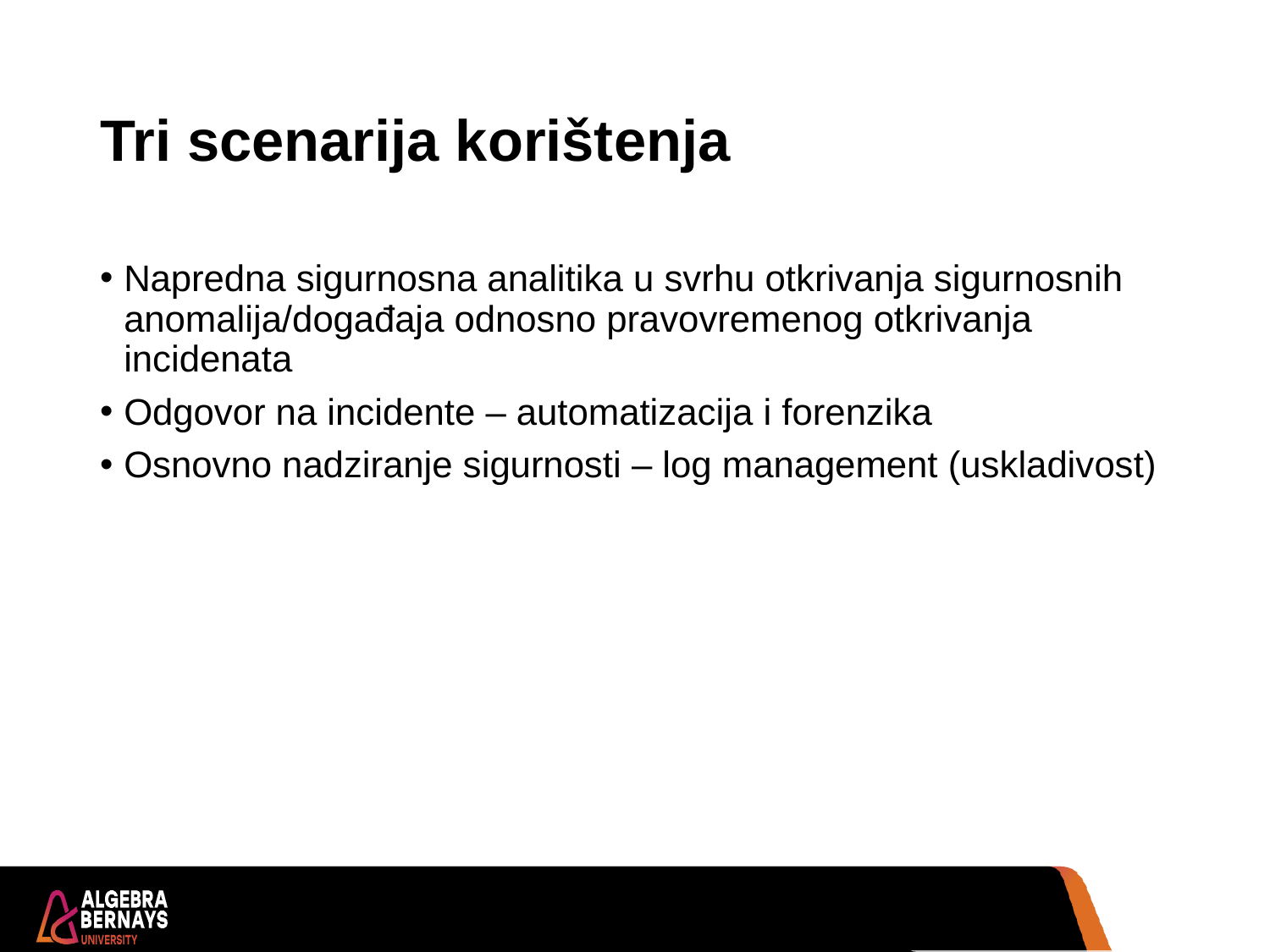

# Tri scenarija korištenja
Napredna sigurnosna analitika u svrhu otkrivanja sigurnosnih anomalija/događaja odnosno pravovremenog otkrivanja incidenata
Odgovor na incidente – automatizacija i forenzika
Osnovno nadziranje sigurnosti – log management (uskladivost)